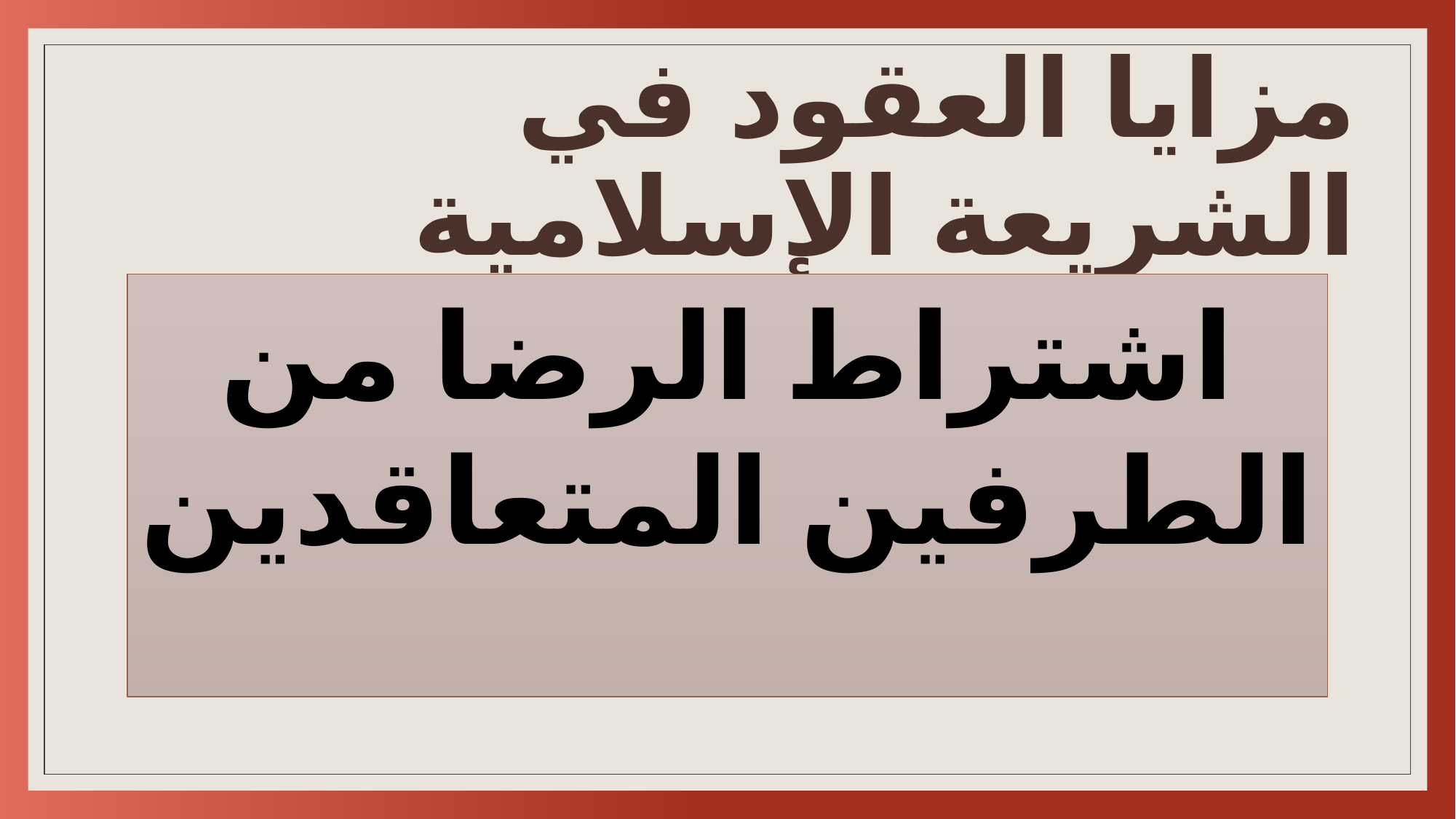

# مزايا العقود في الشريعة الإسلامية
اشتراط الرضا من الطرفين المتعاقدين